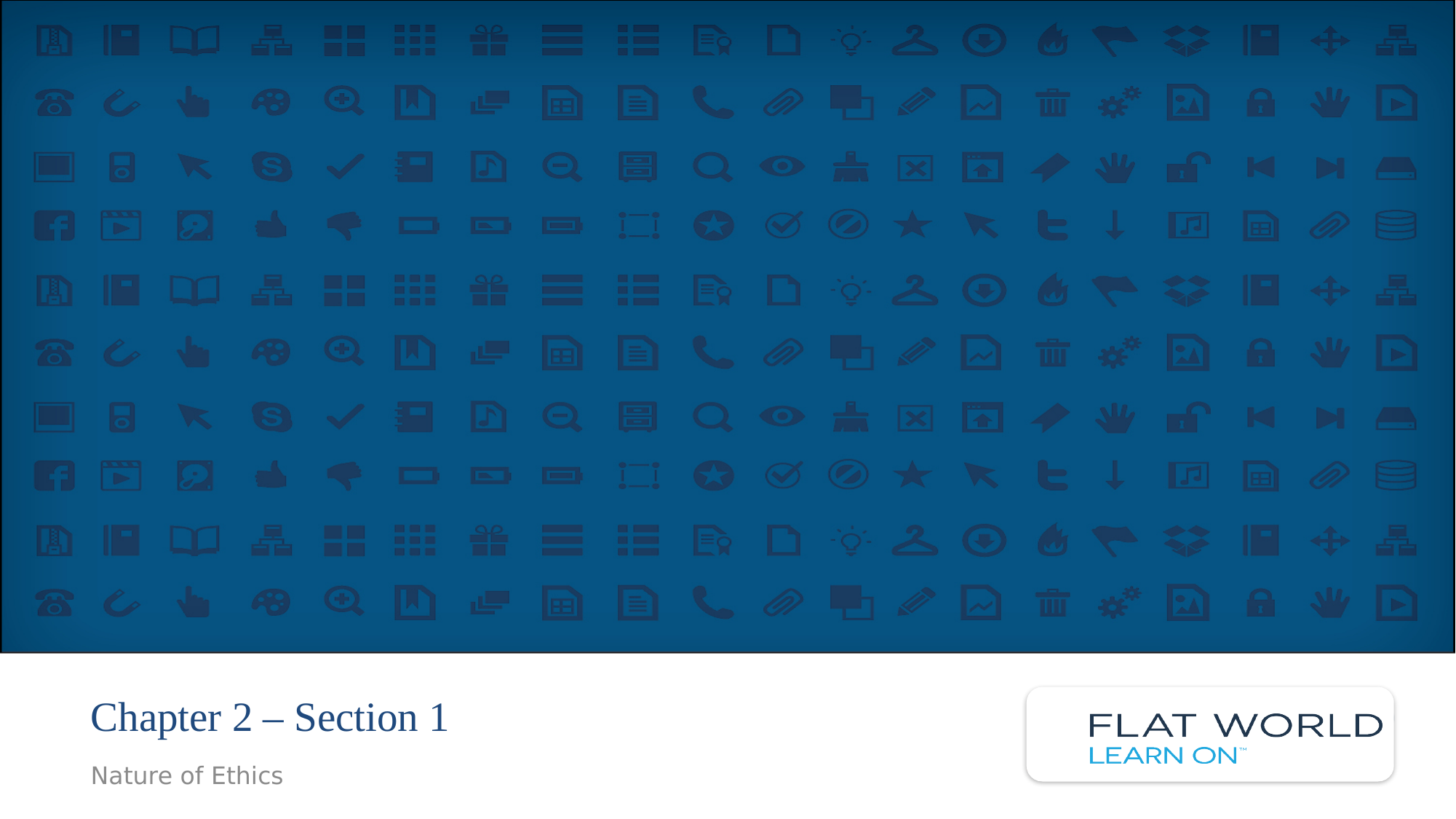

# Chapter 2 – Section 1
Nature of Ethics